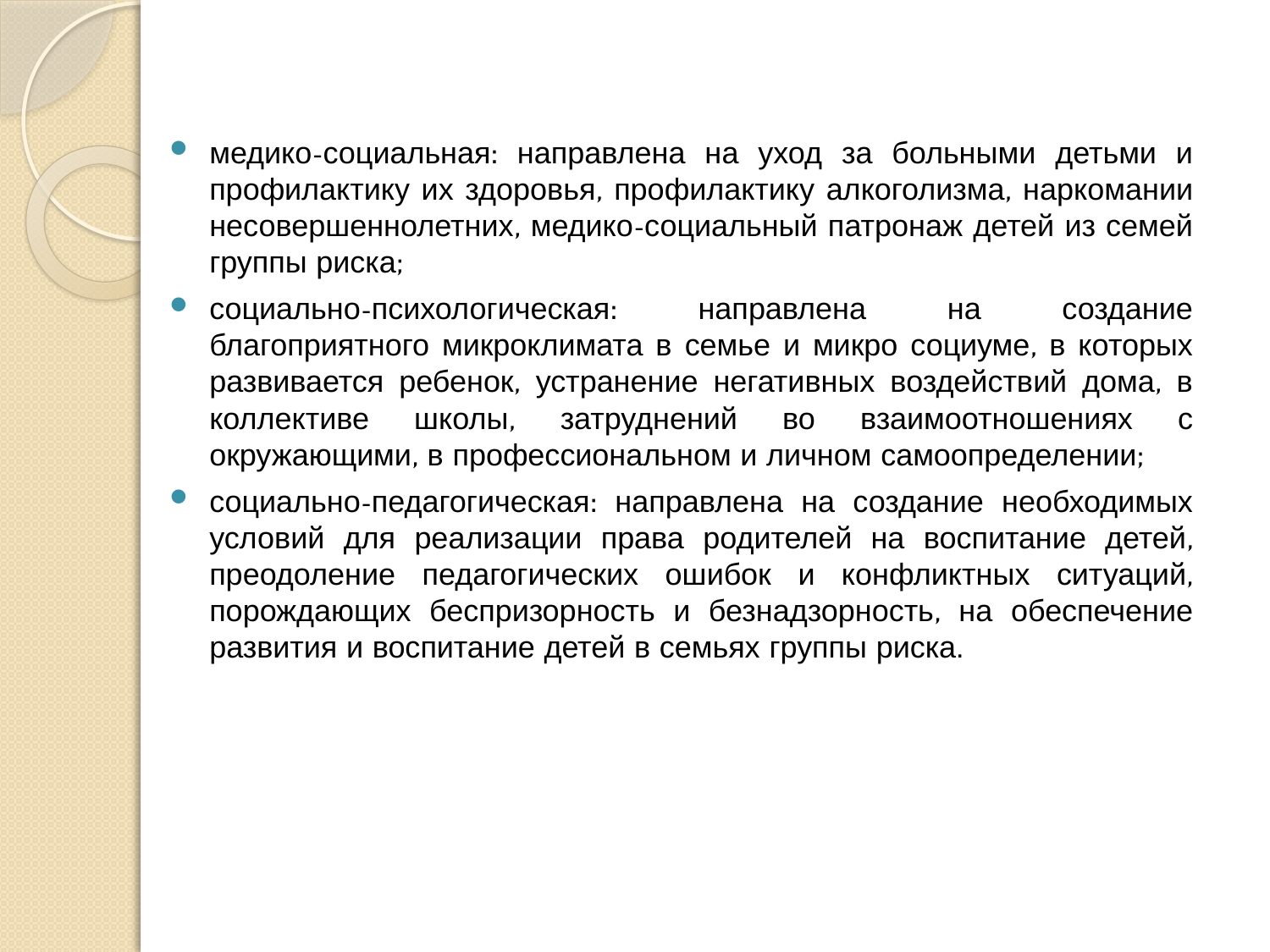

медико-социальная: направлена на уход за больными детьми и профилактику их здоровья, профилактику алкоголизма, наркомании несовершеннолетних, медико-социальный патронаж детей из семей группы риска;
социально-психологическая: направлена на создание благоприятного микроклимата в семье и микро социуме, в которых развивается ребенок, устранение негативных воздействий дома, в коллективе школы, затруднений во взаимоотношениях с окружающими, в профессиональном и личном самоопределении;
социально-педагогическая: направлена на создание необходимых условий для реализации права родителей на воспитание детей, преодоление педагогических ошибок и конфликтных ситуаций, порождающих беспризорность и безнадзорность, на обеспечение развития и воспитание детей в семьях группы риска.